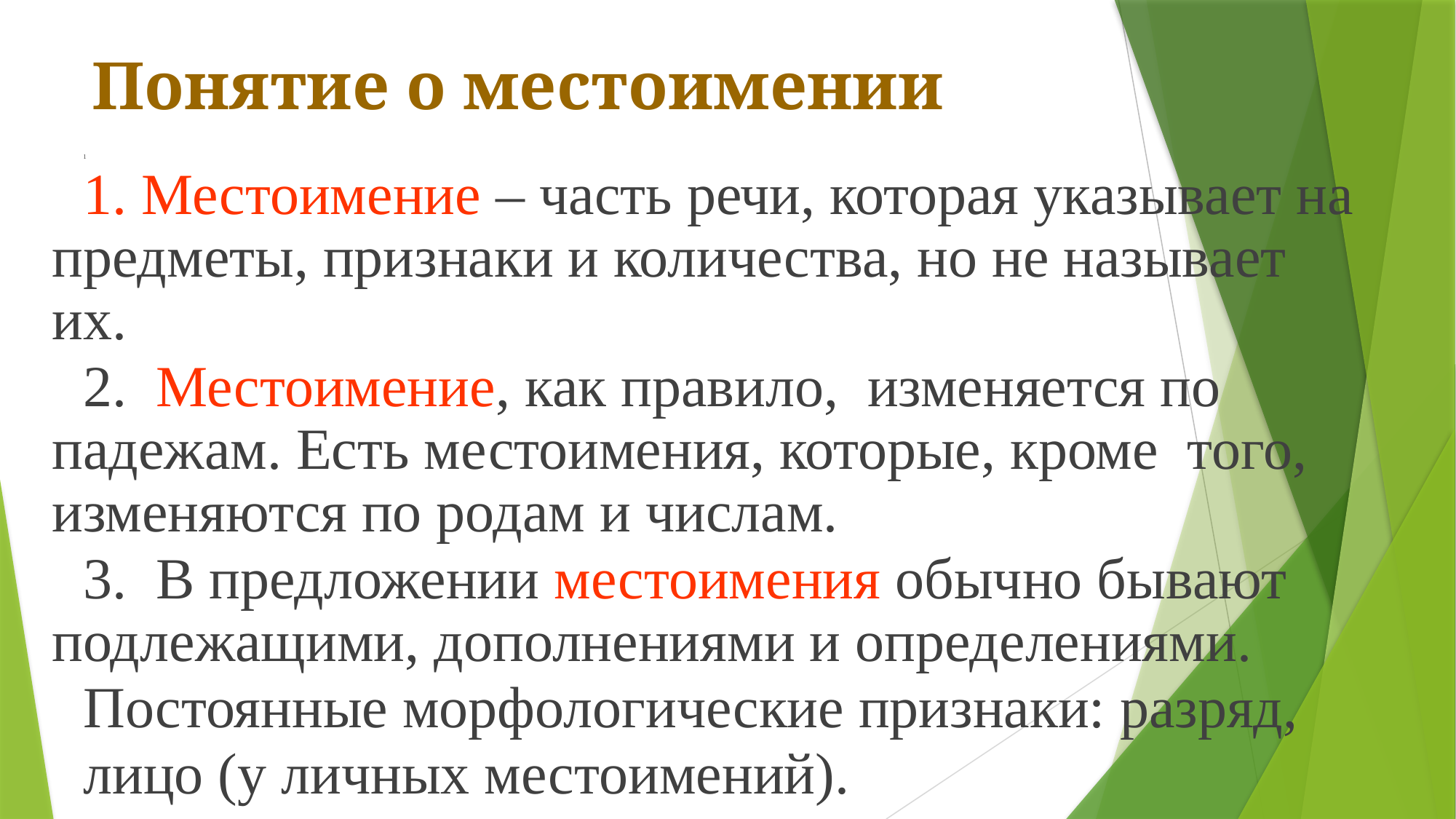

# Понятие о местоимении
1
1. Местоимение – часть речи, которая указывает на предметы, признаки и количества, но не называет их.
2.  Местоимение, как правило,  изменяется по падежам. Есть местоимения, которые, кроме  того, изменяются по родам и числам.
3.  В предложении местоимения обычно бывают подлежащими, дополнениями и определениями.
Постоянные морфологические признаки: разряд,
лицо (у личных местоимений).